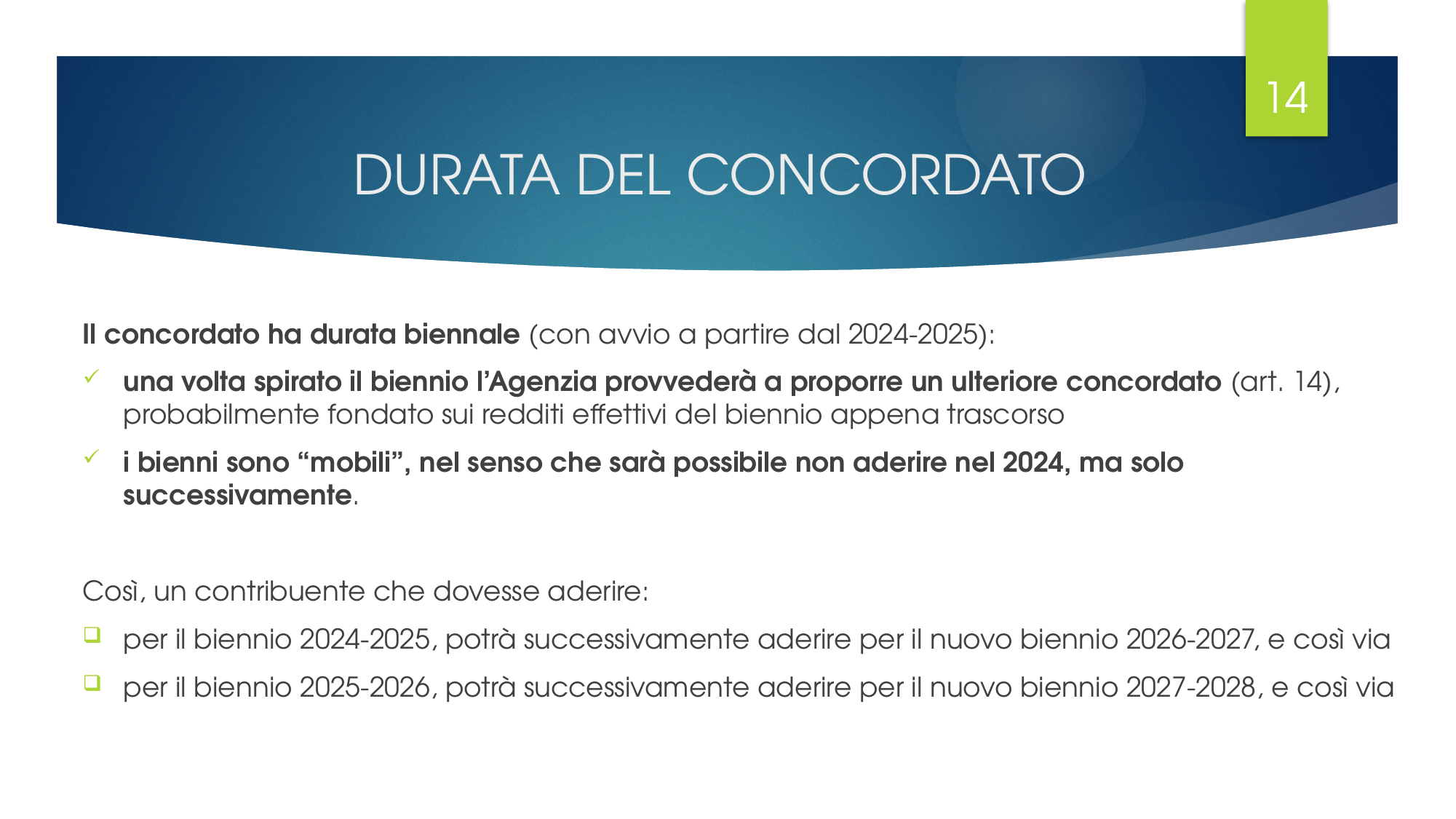

14
# DURATA DEL CONCORDATO
Il concordato ha durata biennale (con avvio a partire dal 2024-2025):
una volta spirato il biennio l’Agenzia provvederà a proporre un ulteriore concordato (art. 14), probabilmente fondato sui redditi effettivi del biennio appena trascorso
i bienni sono “mobili”, nel senso che sarà possibile non aderire nel 2024, ma solo successivamente.

Così, un contribuente che dovesse aderire:
per il biennio 2024-2025, potrà successivamente aderire per il nuovo biennio 2026-2027, e così via
per il biennio 2025-2026, potrà successivamente aderire per il nuovo biennio 2027-2028, e così via